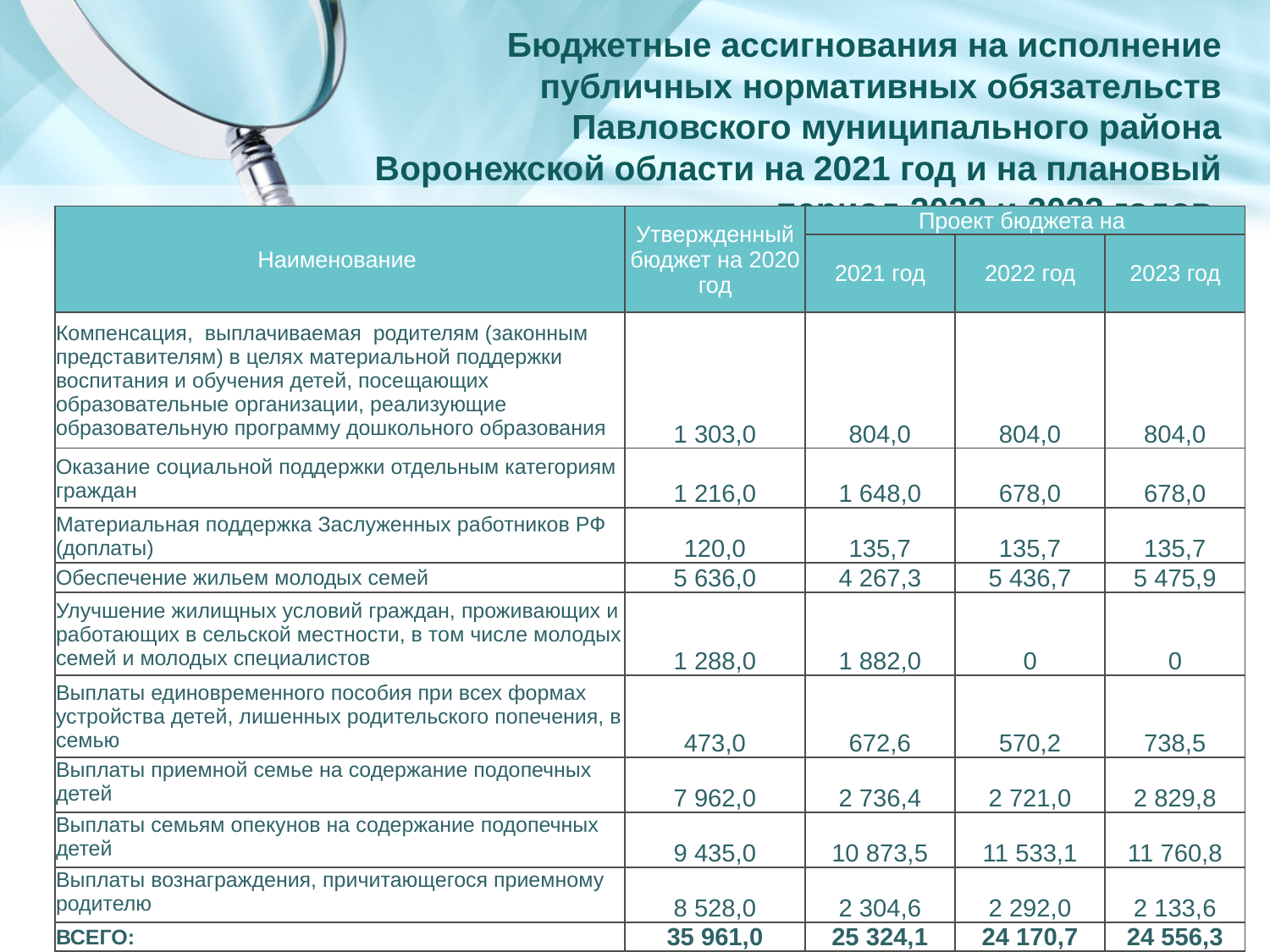

Бюджетные ассигнования на исполнение публичных нормативных обязательств Павловского муниципального района Воронежской области на 2021 год и на плановый период 2022 и 2023 годов
| Наименование | Утвержденный бюджет на 2020 год | Проект бюджета на |  |  |
| --- | --- | --- | --- | --- |
|  |  | 2021 год | 2022 год | 2023 год |
| Компенсация, выплачиваемая родителям (законным представителям) в целях материальной поддержки воспитания и обучения детей, посещающих образовательные организации, реализующие образовательную программу дошкольного образования | 1 303,0 | 804,0 | 804,0 | 804,0 |
| Оказание социальной поддержки отдельным категориям граждан | 1 216,0 | 1 648,0 | 678,0 | 678,0 |
| Материальная поддержка Заслуженных работников РФ (доплаты) | 120,0 | 135,7 | 135,7 | 135,7 |
| Обеспечение жильем молодых семей | 5 636,0 | 4 267,3 | 5 436,7 | 5 475,9 |
| Улучшение жилищных условий граждан, проживающих и работающих в сельской местности, в том числе молодых семей и молодых специалистов | 1 288,0 | 1 882,0 | 0 | 0 |
| Выплаты единовременного пособия при всех формах устройства детей, лишенных родительского попечения, в семью | 473,0 | 672,6 | 570,2 | 738,5 |
| Выплаты приемной семье на содержание подопечных детей | 7 962,0 | 2 736,4 | 2 721,0 | 2 829,8 |
| Выплаты семьям опекунов на содержание подопечных детей | 9 435,0 | 10 873,5 | 11 533,1 | 11 760,8 |
| Выплаты вознаграждения, причитающегося приемному родителю | 8 528,0 | 2 304,6 | 2 292,0 | 2 133,6 |
| ВСЕГО: | 35 961,0 | 25 324,1 | 24 170,7 | 24 556,3 |